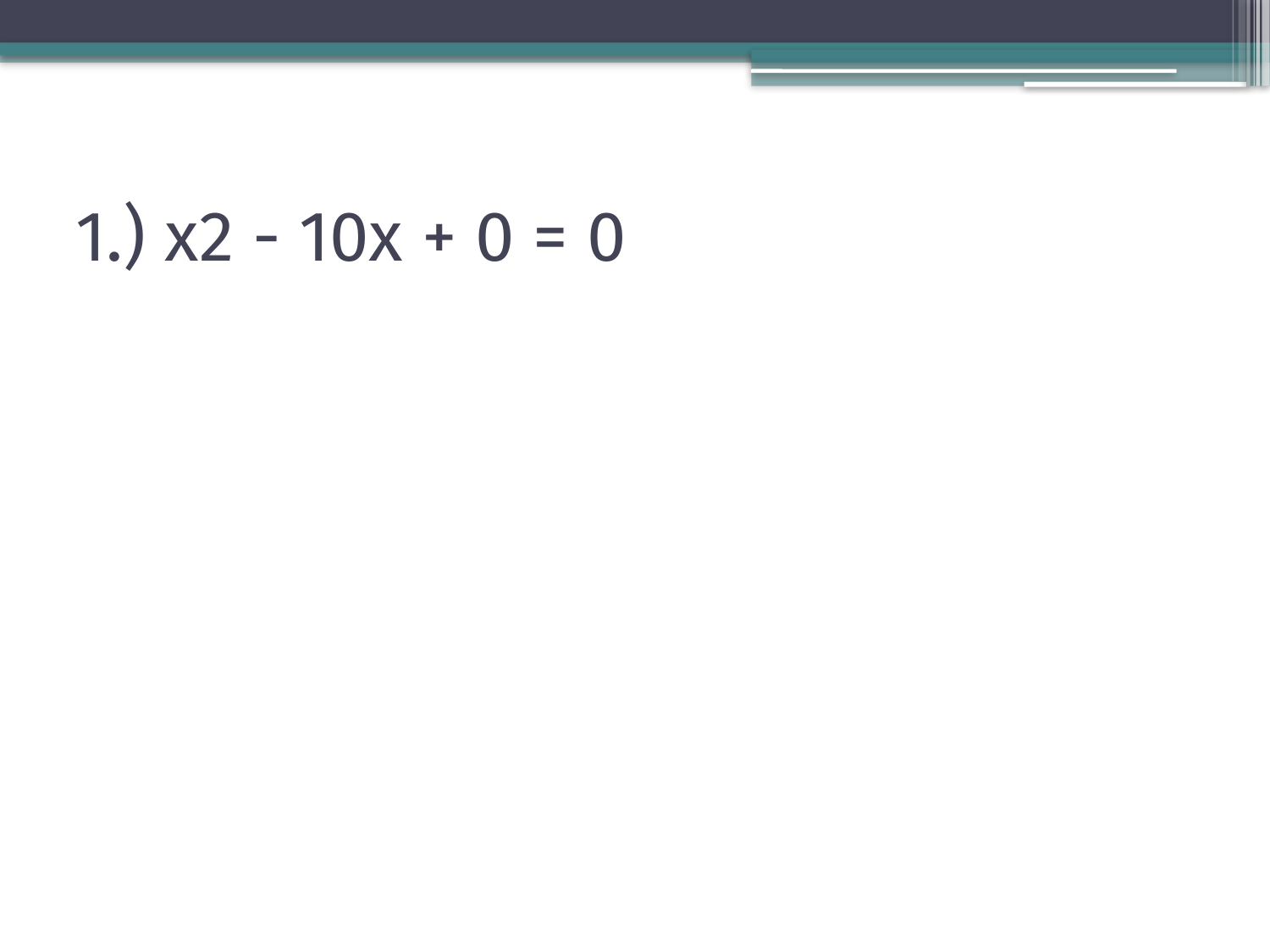

# 1.) x2 - 10x + 0 = 0